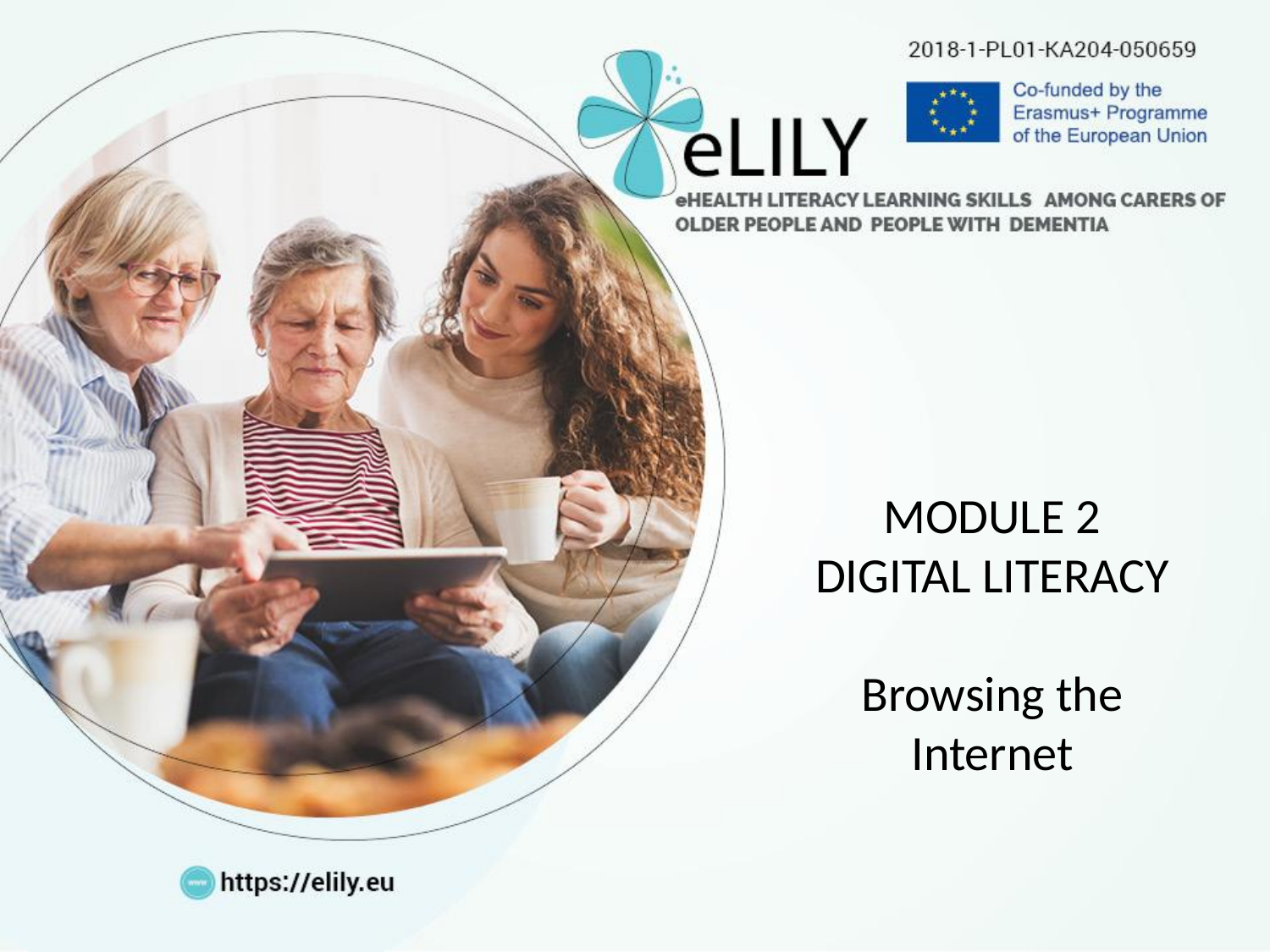

MODULE 2
DIGITAL LITERACY

Browsing the Internet